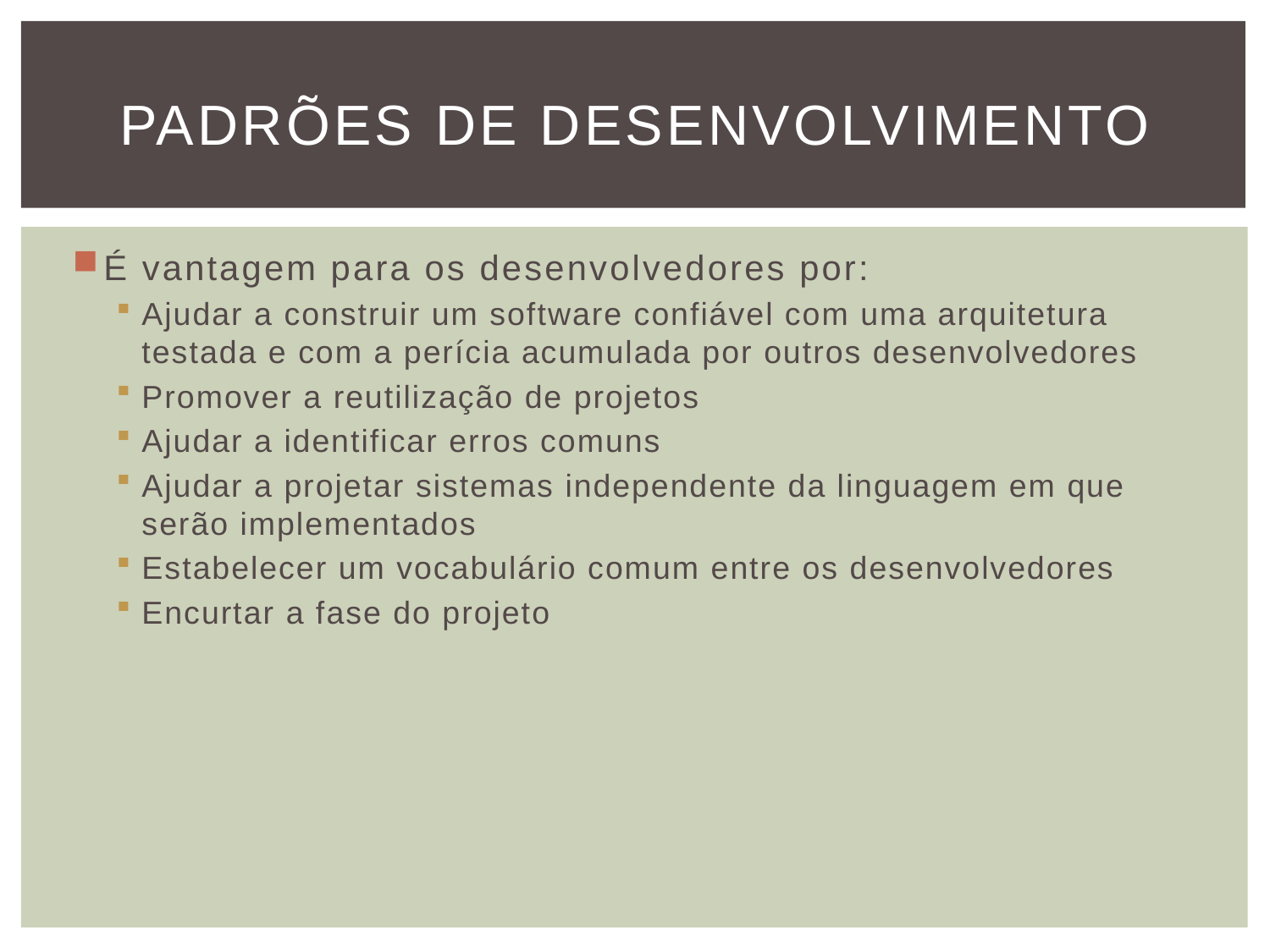

# Padrões de Desenvolvimento
É vantagem para os desenvolvedores por:
Ajudar a construir um software confiável com uma arquitetura testada e com a perícia acumulada por outros desenvolvedores
Promover a reutilização de projetos
Ajudar a identificar erros comuns
Ajudar a projetar sistemas independente da linguagem em que serão implementados
Estabelecer um vocabulário comum entre os desenvolvedores
Encurtar a fase do projeto